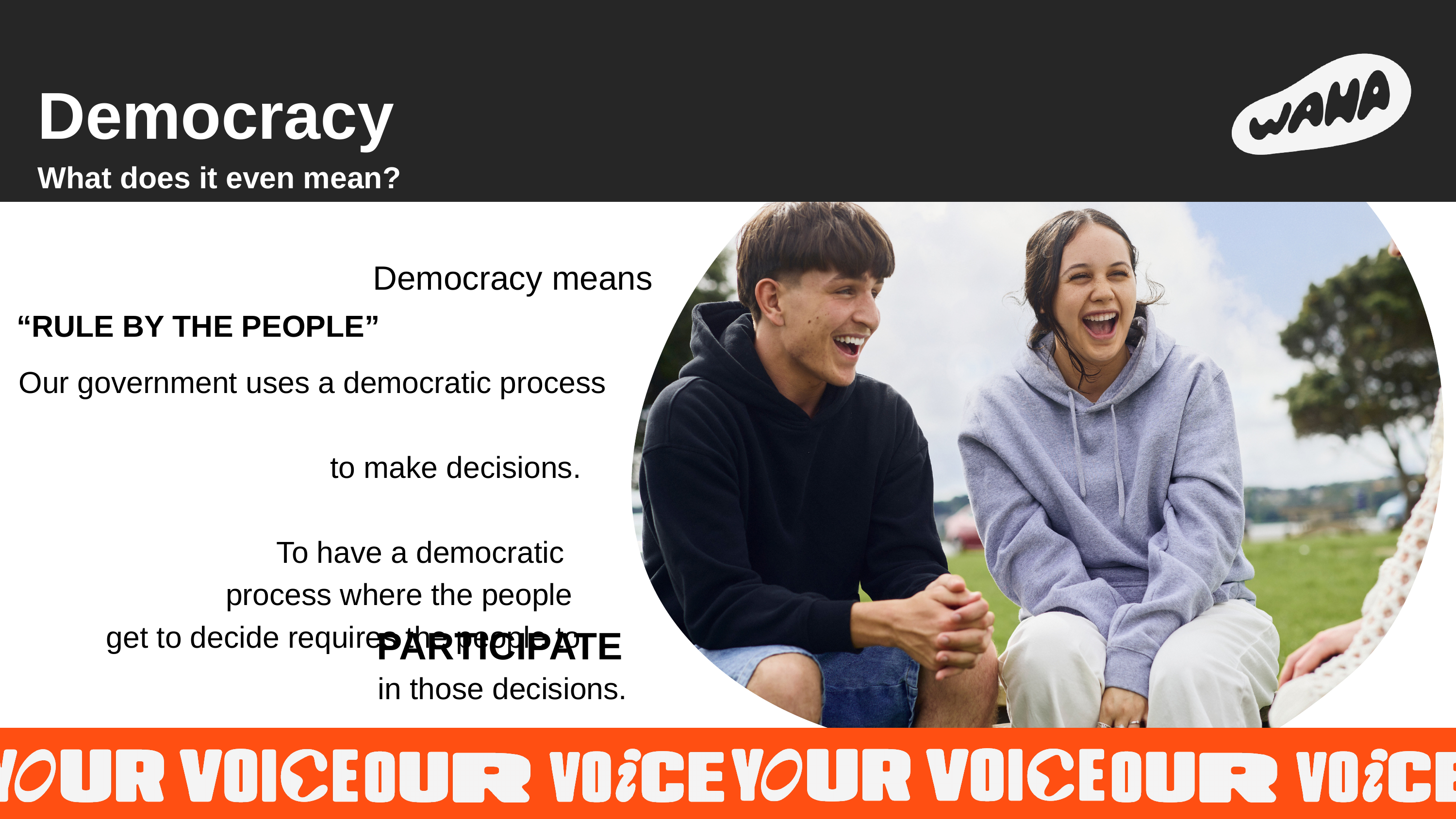

Democracy
What does it even mean?
Democracy means
“RULE BY THE PEOPLE”
Our government uses a democratic process
to make decisions.

To have a democratic
process where the people
get to decide requires the people to
PARTICIPATE
in those decisions.